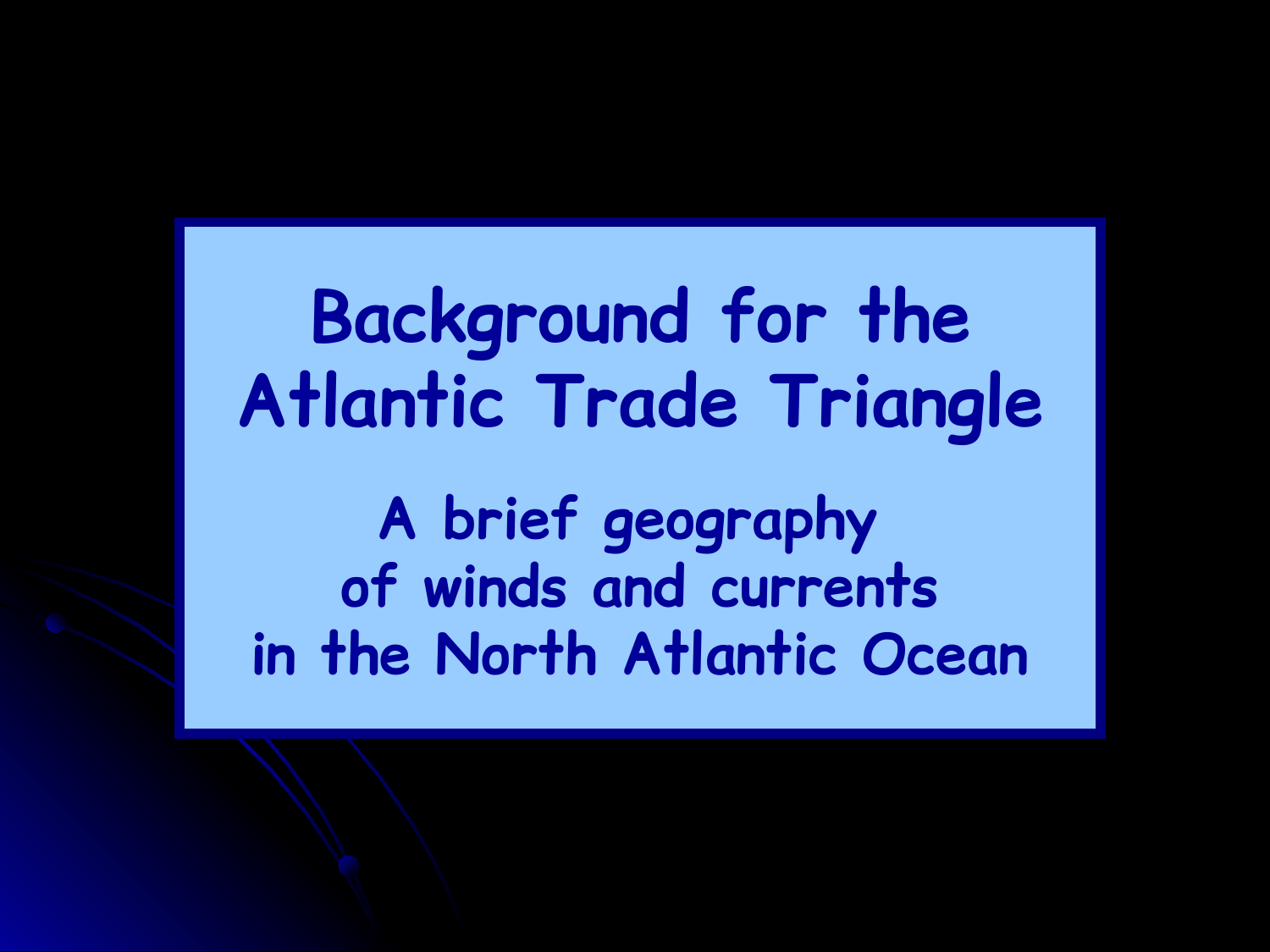

Background for the
Atlantic Trade Triangle
A brief geography
of winds and currents
in the North Atlantic Ocean